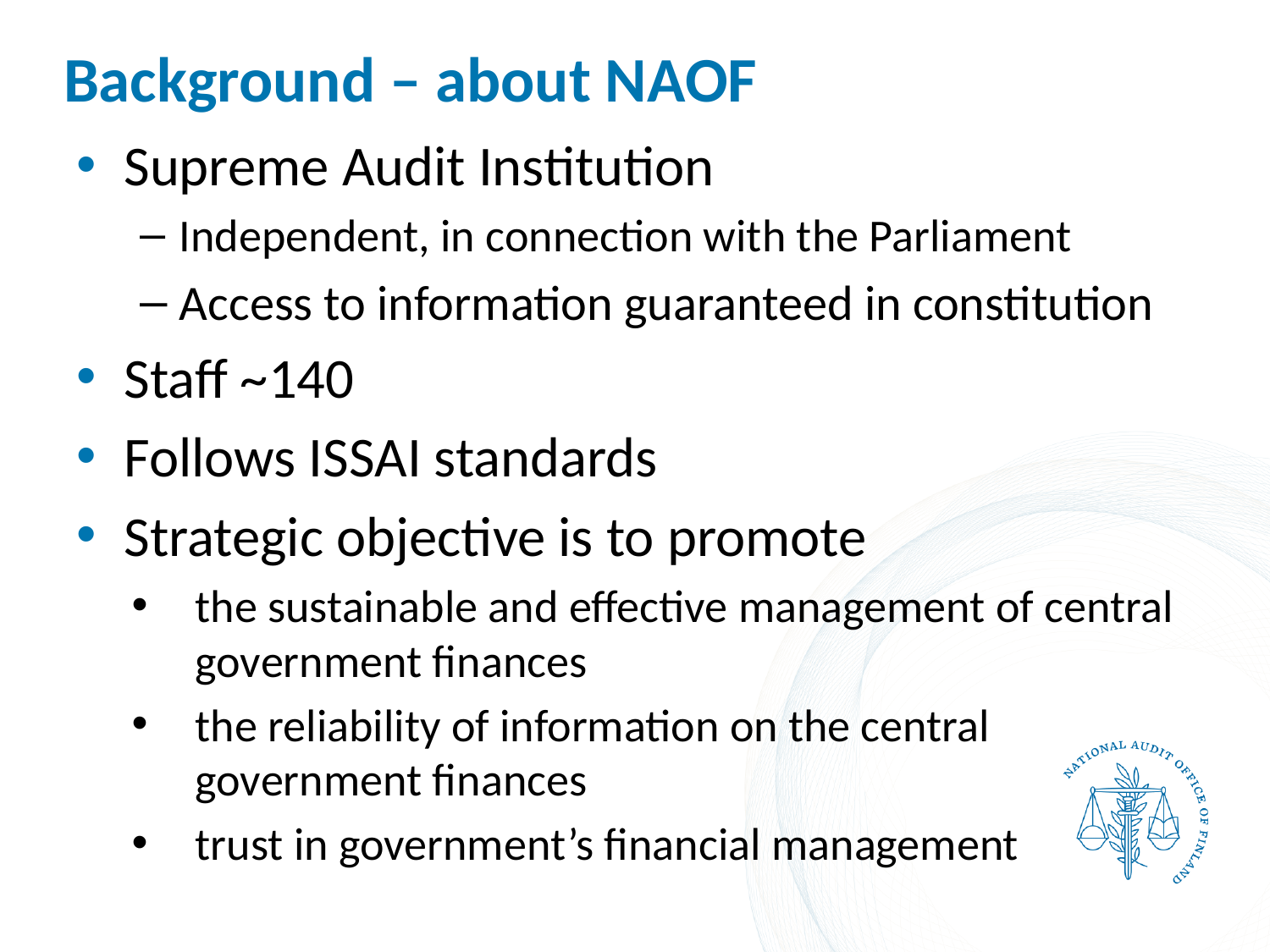

# Background – about NAOF
Supreme Audit Institution
Independent, in connection with the Parliament
Access to information guaranteed in constitution
Staff ~140
Follows ISSAI standards
Strategic objective is to promote
the sustainable and effective management of central government finances
the reliability of information on the central government finances
trust in government’s financial management